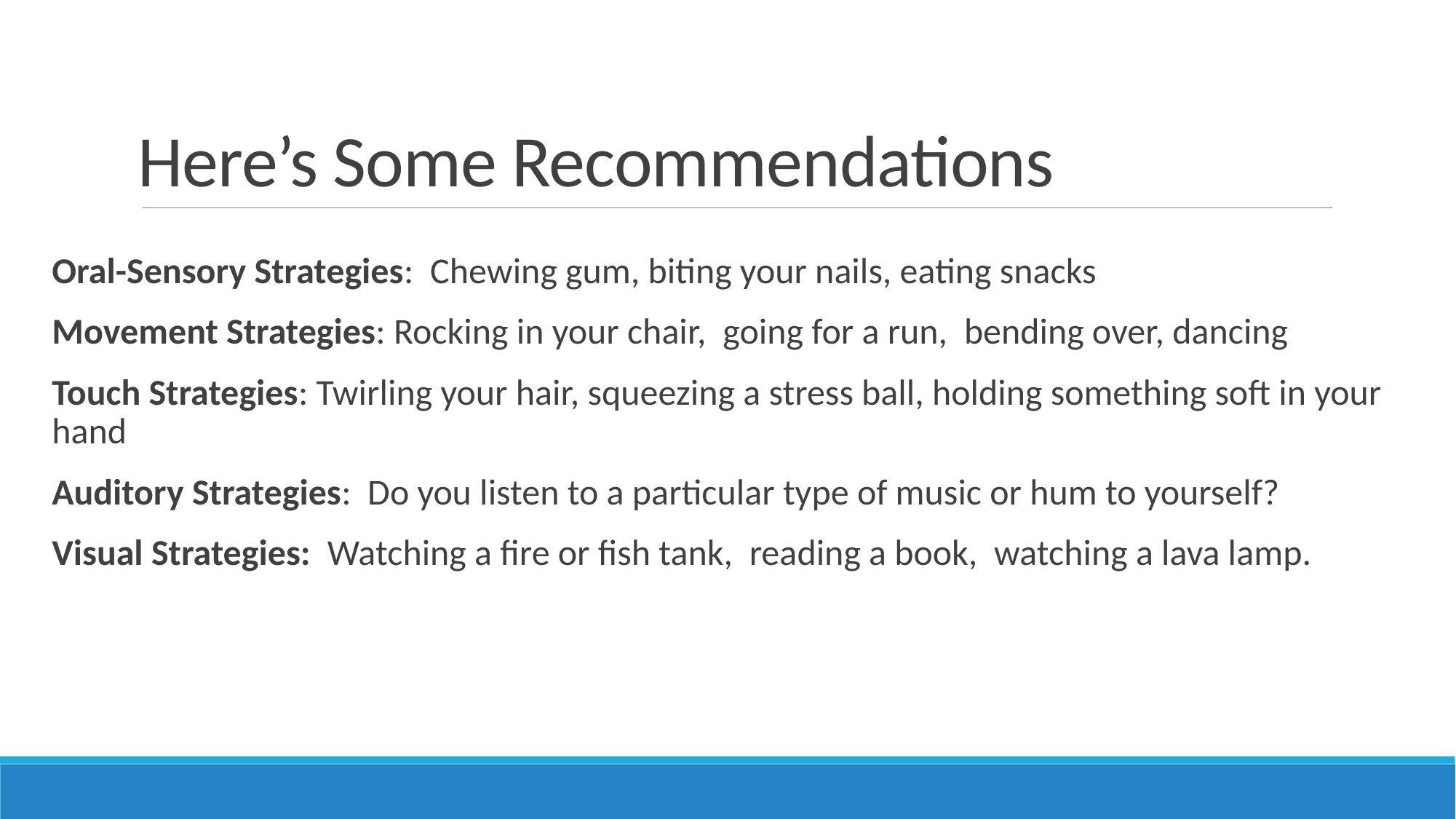

# Here’s Some Recommendations
Oral-Sensory Strategies:  Chewing gum, biting your nails, eating snacks
Movement Strategies: Rocking in your chair,  going for a run,  bending over, dancing
Touch Strategies: Twirling your hair, squeezing a stress ball, holding something soft in your hand
Auditory Strategies:  Do you listen to a particular type of music or hum to yourself?
Visual Strategies:  Watching a fire or fish tank,  reading a book,  watching a lava lamp.